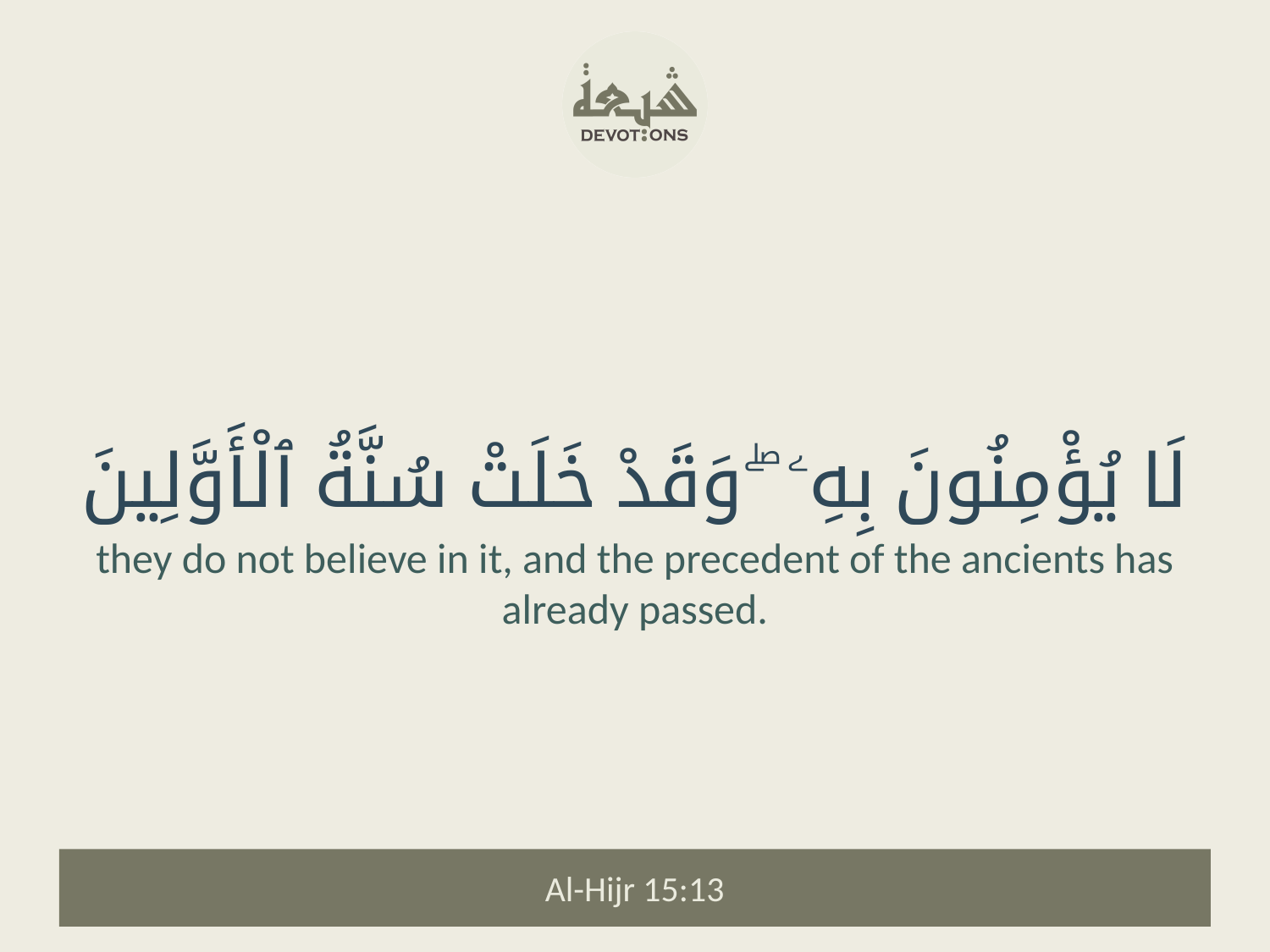

لَا يُؤْمِنُونَ بِهِۦ ۖ وَقَدْ خَلَتْ سُنَّةُ ٱلْأَوَّلِينَ
they do not believe in it, and the precedent of the ancients has already passed.
Al-Hijr 15:13